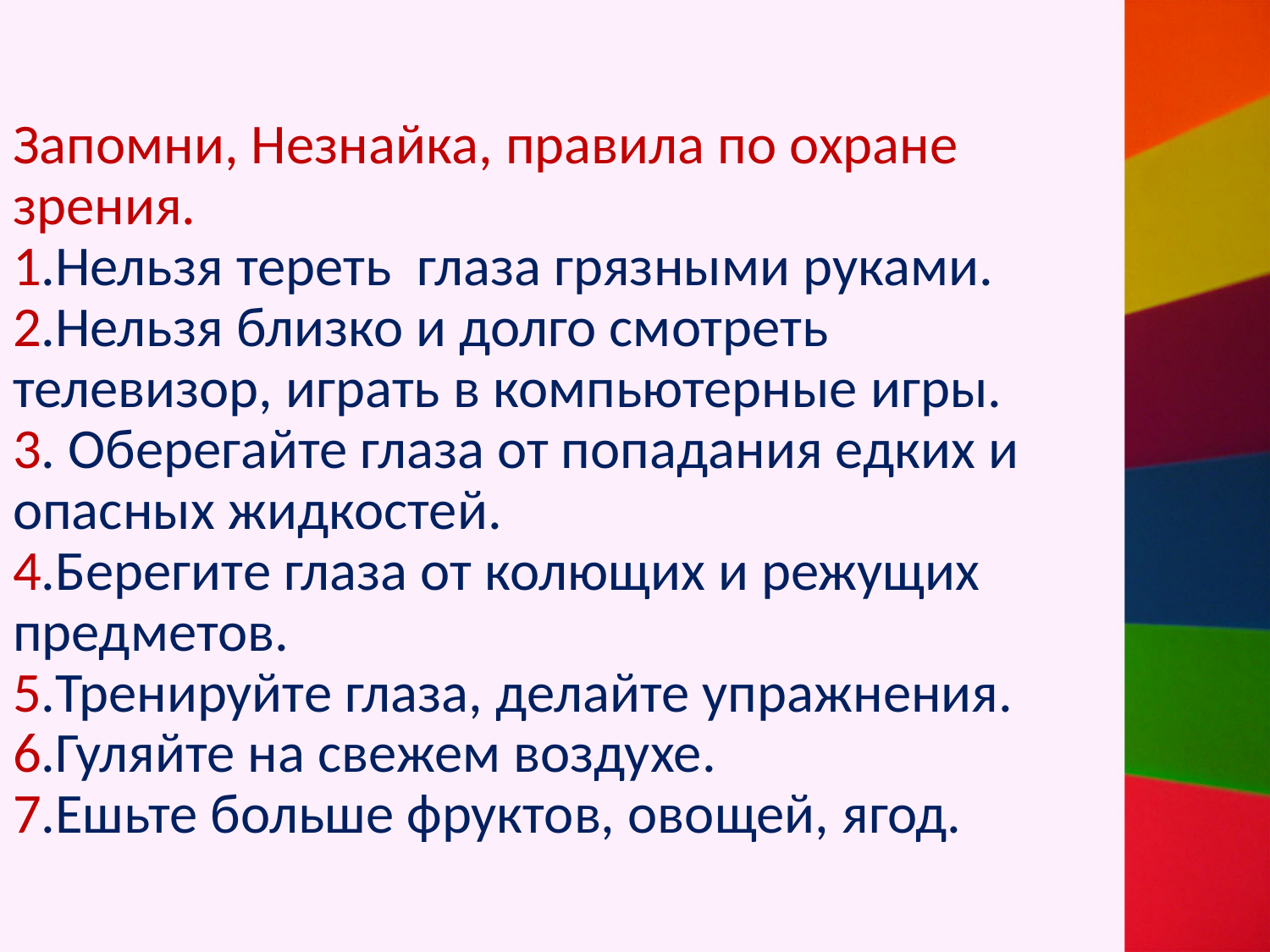

Запомни, Незнайка, правила по охране зрения.
1.Нельзя тереть  глаза грязными руками.
2.Нельзя близко и долго смотреть телевизор, играть в компьютерные игры.
3. Оберегайте глаза от попадания едких и опасных жидкостей.
4.Берегите глаза от колющих и режущих предметов.
5.Тренируйте глаза, делайте упражнения.
6.Гуляйте на свежем воздухе.
7.Ешьте больше фруктов, овощей, ягод.